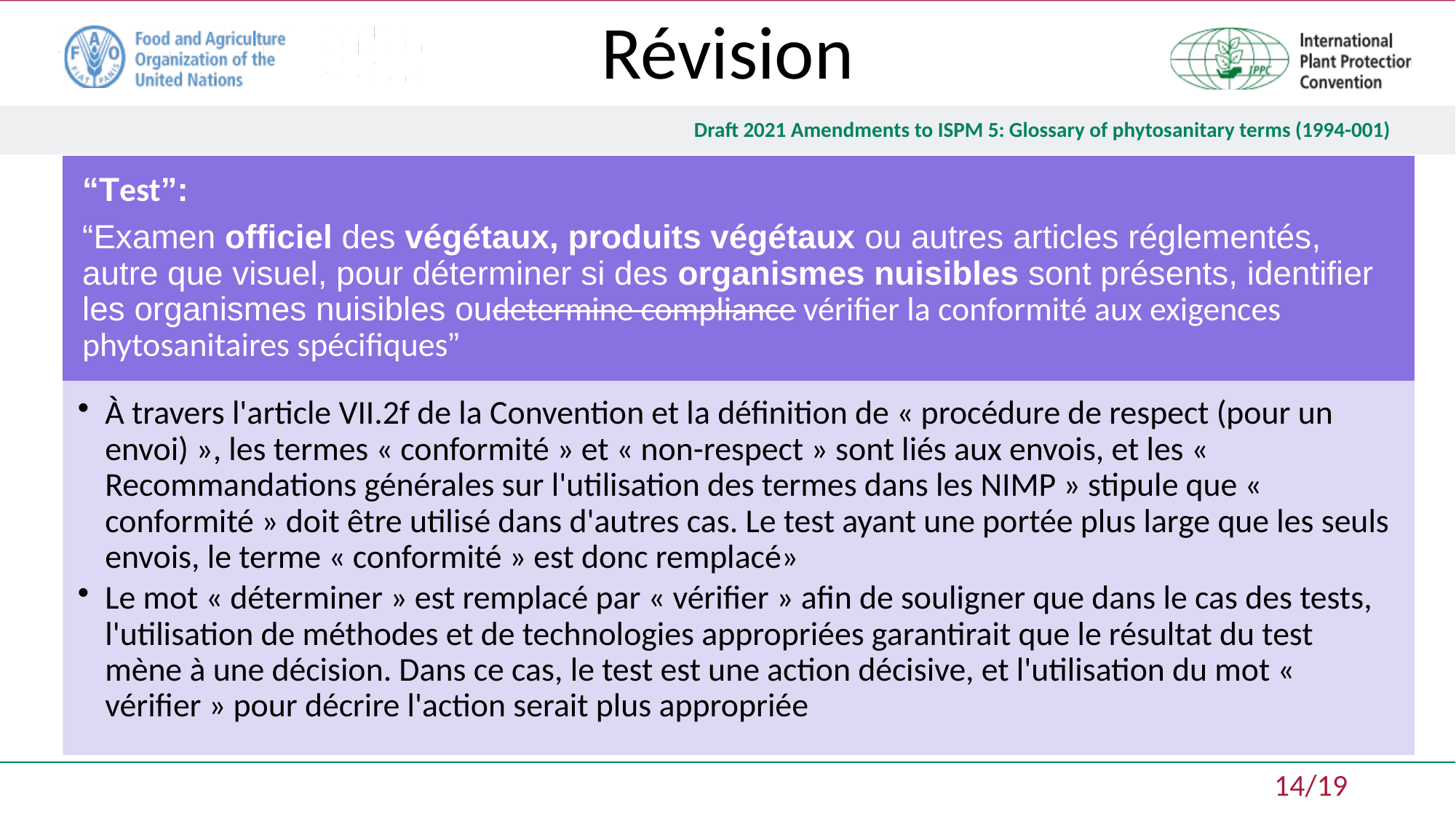

Révision
“Test”:
“Examen officiel des végétaux, produits végétaux ou autres articles réglementés, autre que visuel, pour déterminer si des organismes nuisibles sont présents, identifier les organismes nuisibles oudetermine compliance vérifier la conformité aux exigences phytosanitaires spécifiques”
À travers l'article VII.2f de la Convention et la définition de « procédure de respect (pour un envoi) », les termes « conformité » et « non-respect » sont liés aux envois, et les « Recommandations générales sur l'utilisation des termes dans les NIMP » stipule que « conformité » doit être utilisé dans d'autres cas. Le test ayant une portée plus large que les seuls envois, le terme « conformité » est donc remplacé»
Le mot « déterminer » est remplacé par « vérifier » afin de souligner que dans le cas des tests, l'utilisation de méthodes et de technologies appropriées garantirait que le résultat du test mène à une décision. Dans ce cas, le test est une action décisive, et l'utilisation du mot « vérifier » pour décrire l'action serait plus appropriée